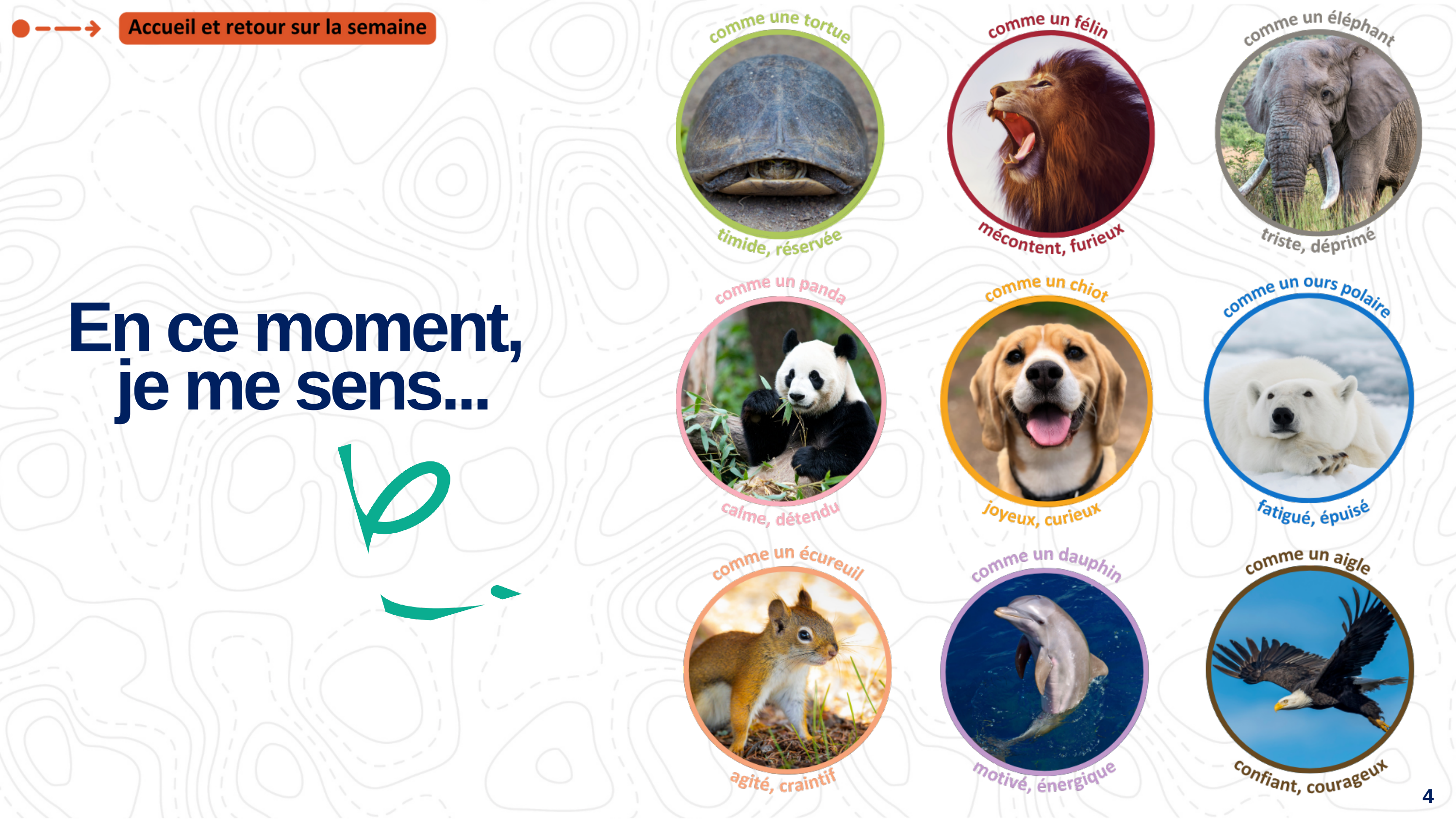

En ce moment,
je me sens...

4